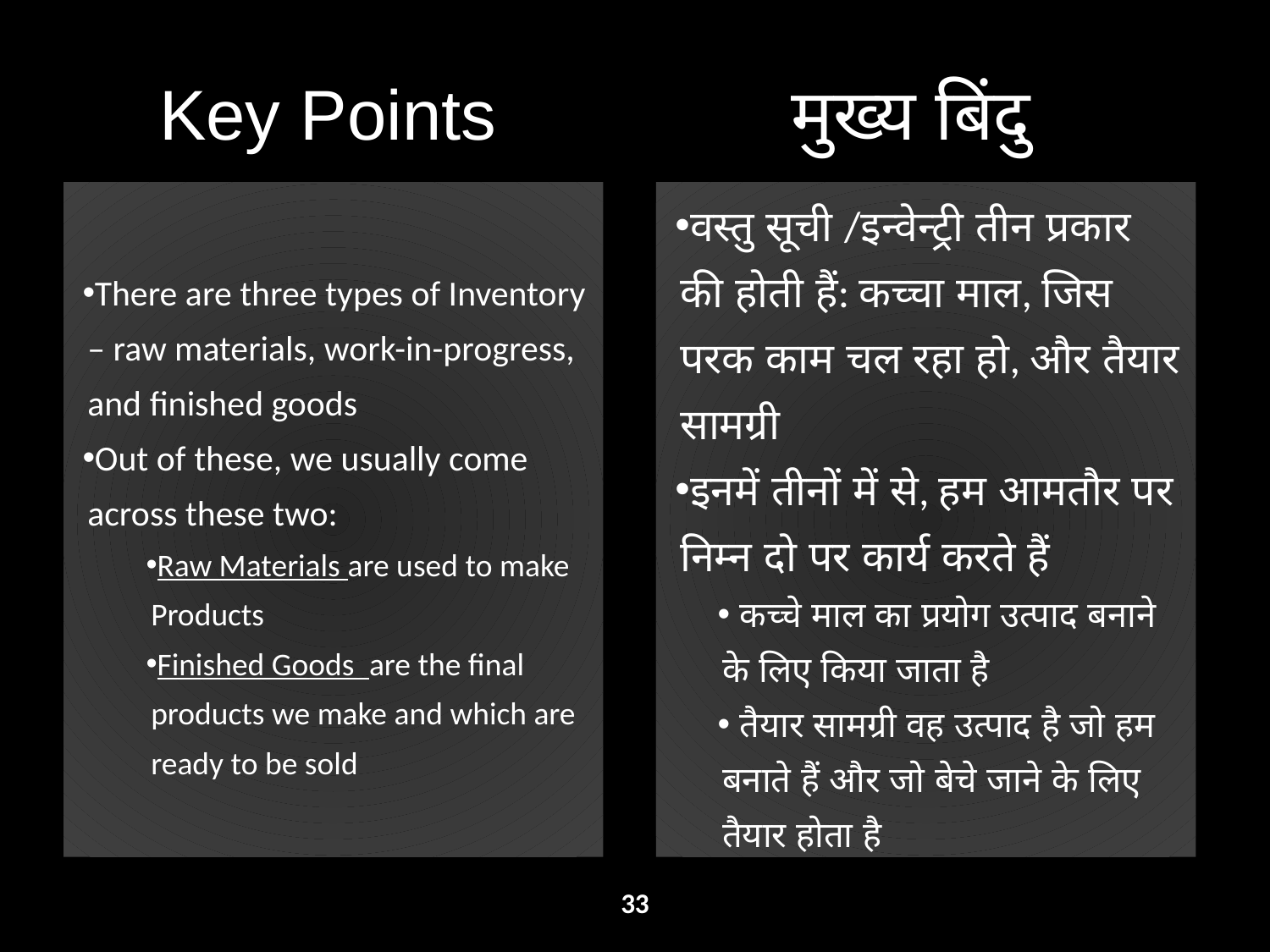

Key Points
मुख्य बिंदु

There are three types of Inventory – raw materials, work-in-progress, and finished goods
Out of these, we usually come across these two:
Raw Materials are used to make Products
Finished Goods  are the final products we make and which are ready to be sold
वस्तु सूची /इन्वेन्ट्री तीन प्रकार की होती हैं: कच्चा माल, जिस परक काम चल रहा हो, और तैयार सामग्री
इनमें तीनों में से, हम आमतौर पर निम्न दो पर कार्य करते हैं
 कच्चे माल का प्रयोग उत्पाद बनाने के लिए किया जाता है
 तैयार सामग्री वह उत्पाद है जो हम बनाते हैं और जो बेचे जाने के लिए तैयार होता है
33